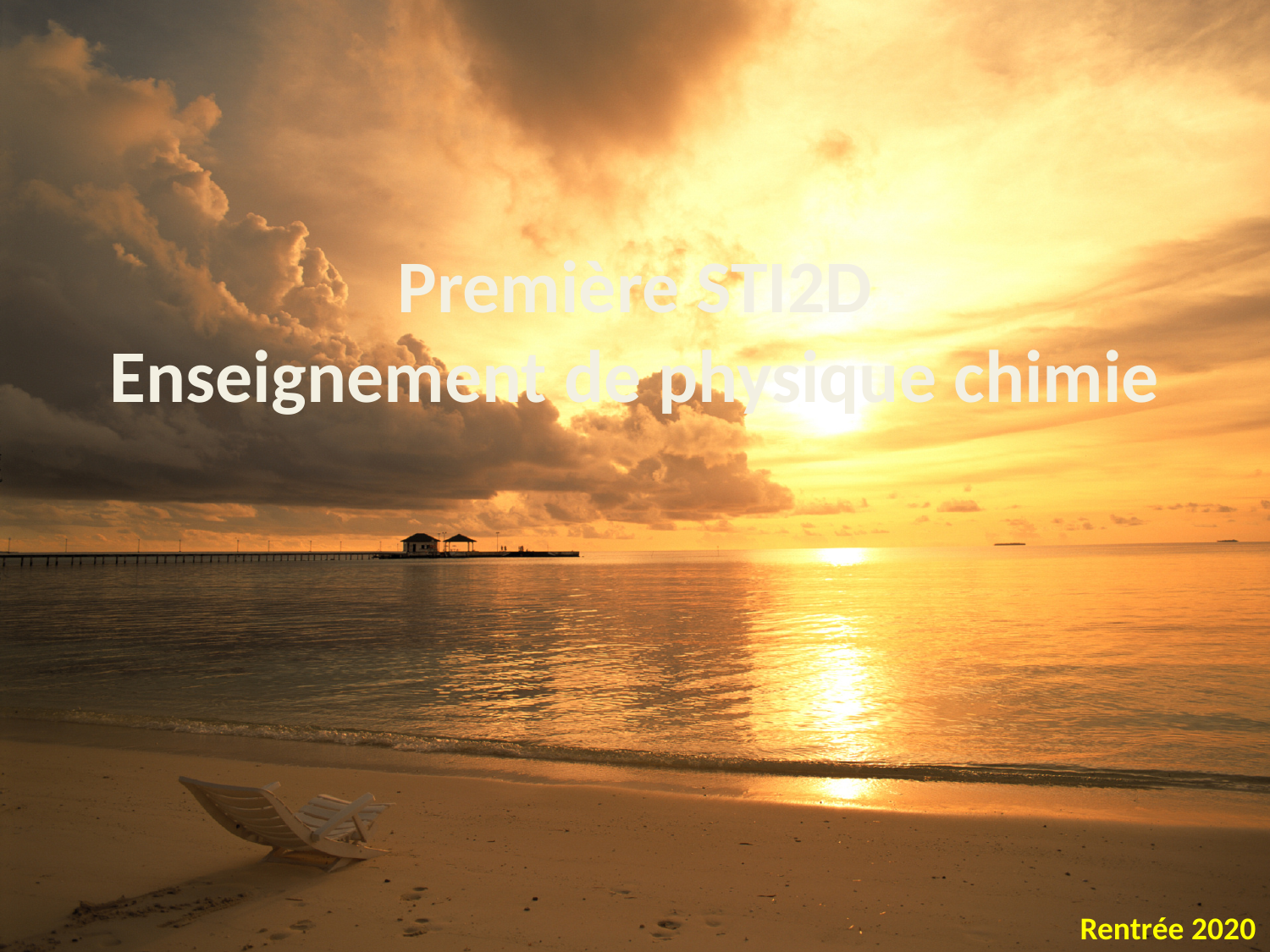

# Première STI2D Enseignement de physique chimie
Rentrée 2020